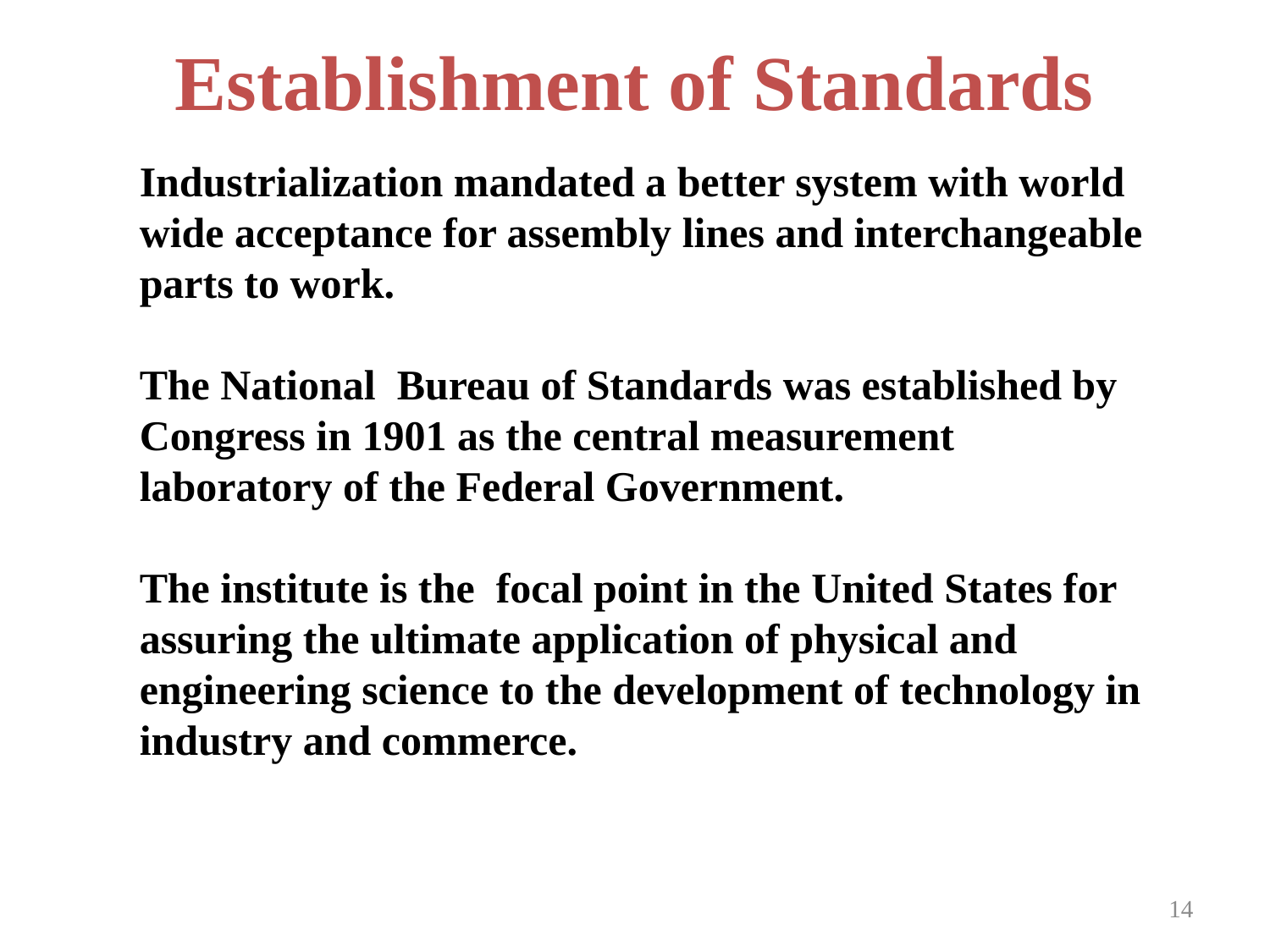

# Establishment of Standards
Industrialization mandated a better system with world wide acceptance for assembly lines and interchangeable parts to work.

The National  Bureau of Standards was established by Congress in 1901 as the central measurement laboratory of the Federal Government.

The institute is the  focal point in the United States for assuring the ultimate application of physical and engineering science to the development of technology in industry and commerce.

14